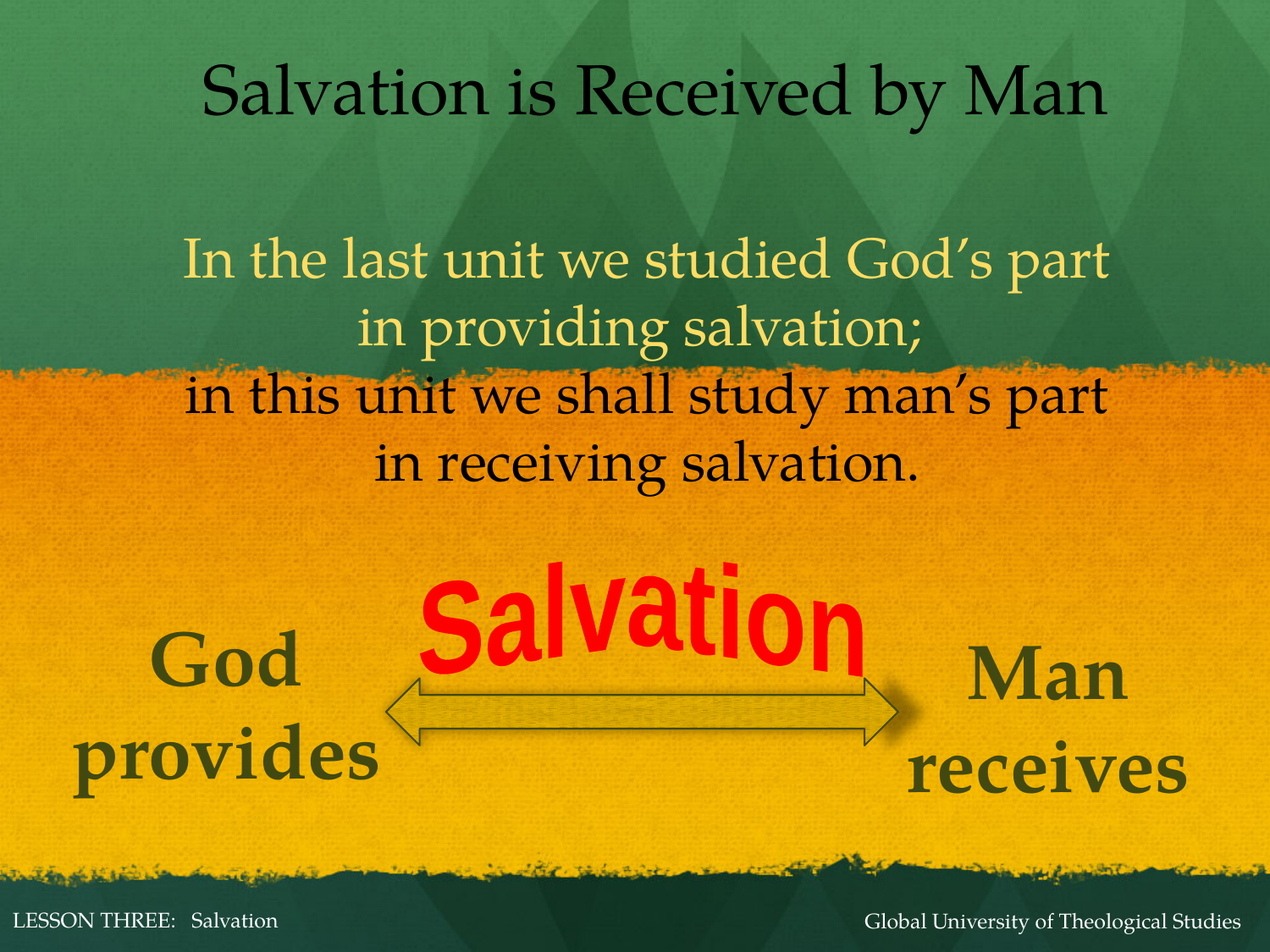

Salvation is Received by Man

In the last unit we studied God’s part
in providing salvation;
in this unit we shall study man’s part
in receiving salvation.
Salvation
God
provides
Man
receives

Global University of Theological Studies
LESSON THREE:   Salvation